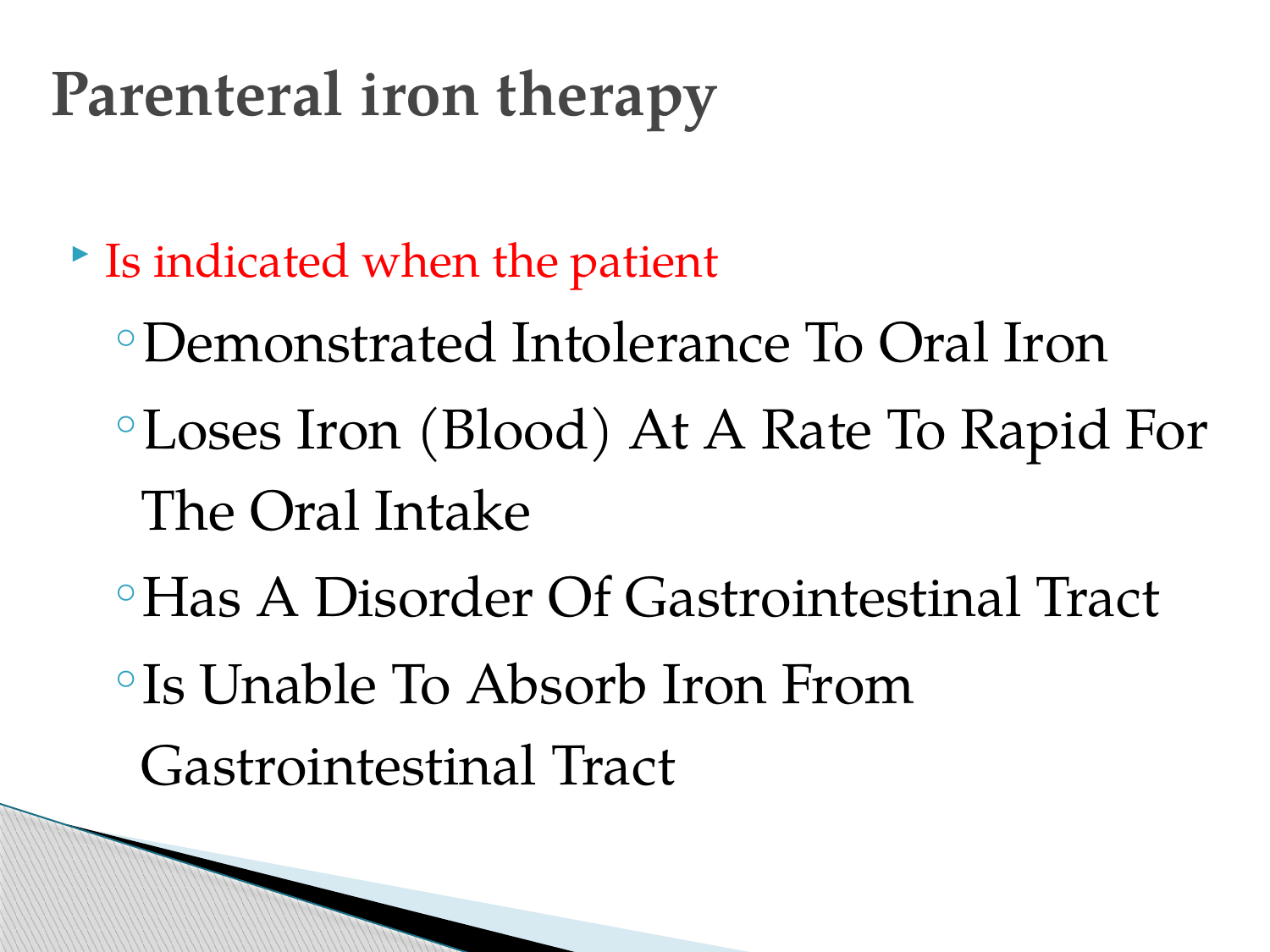

# Parenteral iron therapy
Is indicated when the patient
Demonstrated Intolerance To Oral Iron
Loses Iron (Blood) At A Rate To Rapid For The Oral Intake
Has A Disorder Of Gastrointestinal Tract
Is Unable To Absorb Iron From Gastrointestinal Tract